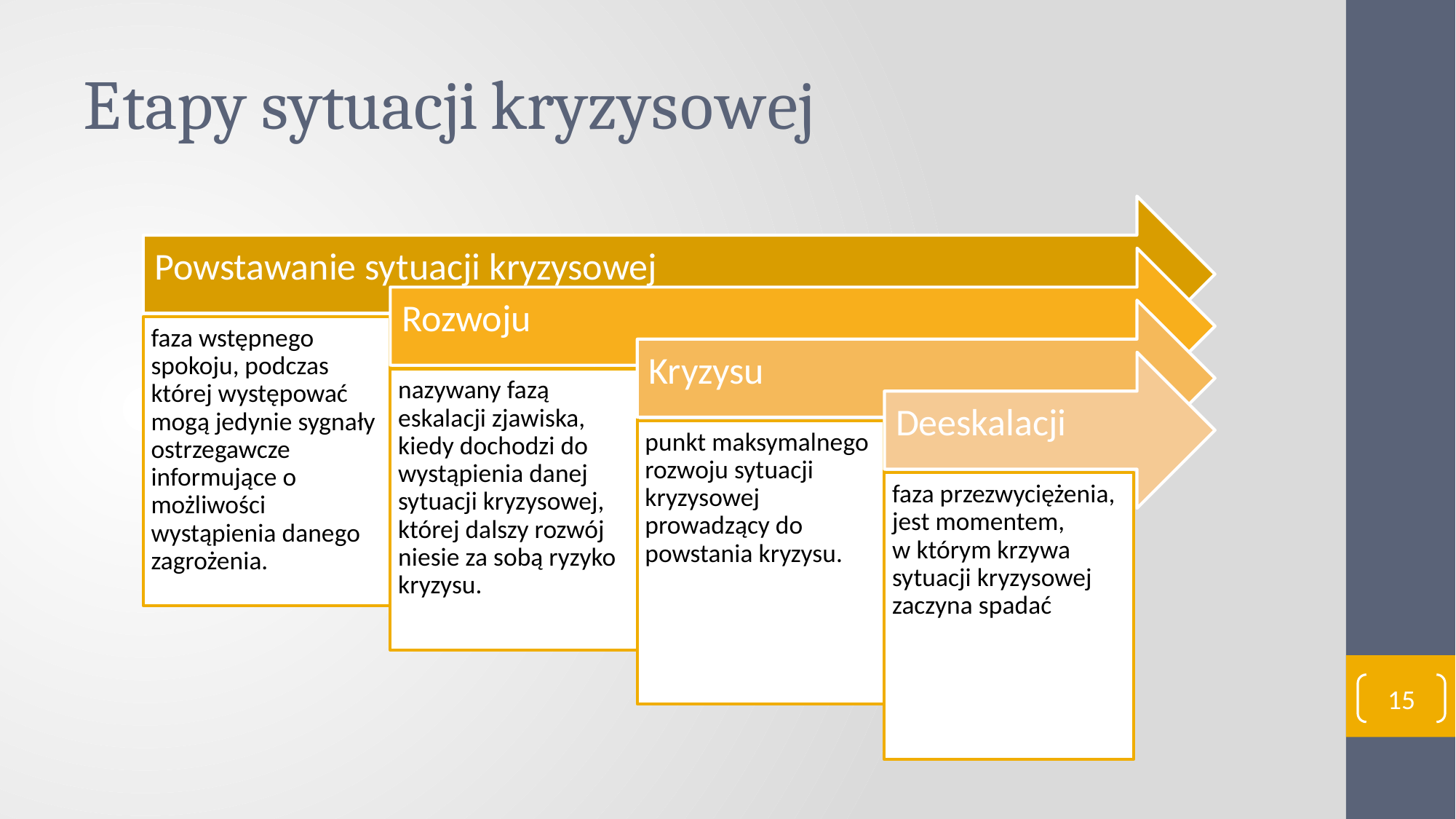

# Etapy sytuacji kryzysowej
Powstawanie sytuacji kryzysowej
faza wstępnego spokoju, podczas której występować mogą jedynie sygnały ostrzegawcze informujące o możliwości wystąpienia danego zagrożenia.
Rozwoju
nazywany fazą eskalacji zjawiska, kiedy dochodzi do wystąpienia danej sytuacji kryzysowej, której dalszy rozwój niesie za sobą ryzyko kryzysu.
Kryzysu
punkt maksymalnego rozwoju sytuacji kryzysowej prowadzący do powstania kryzysu.
Deeskalacji
faza przezwyciężenia, jest momentem,
w którym krzywa sytuacji kryzysowej zaczyna spadać
15